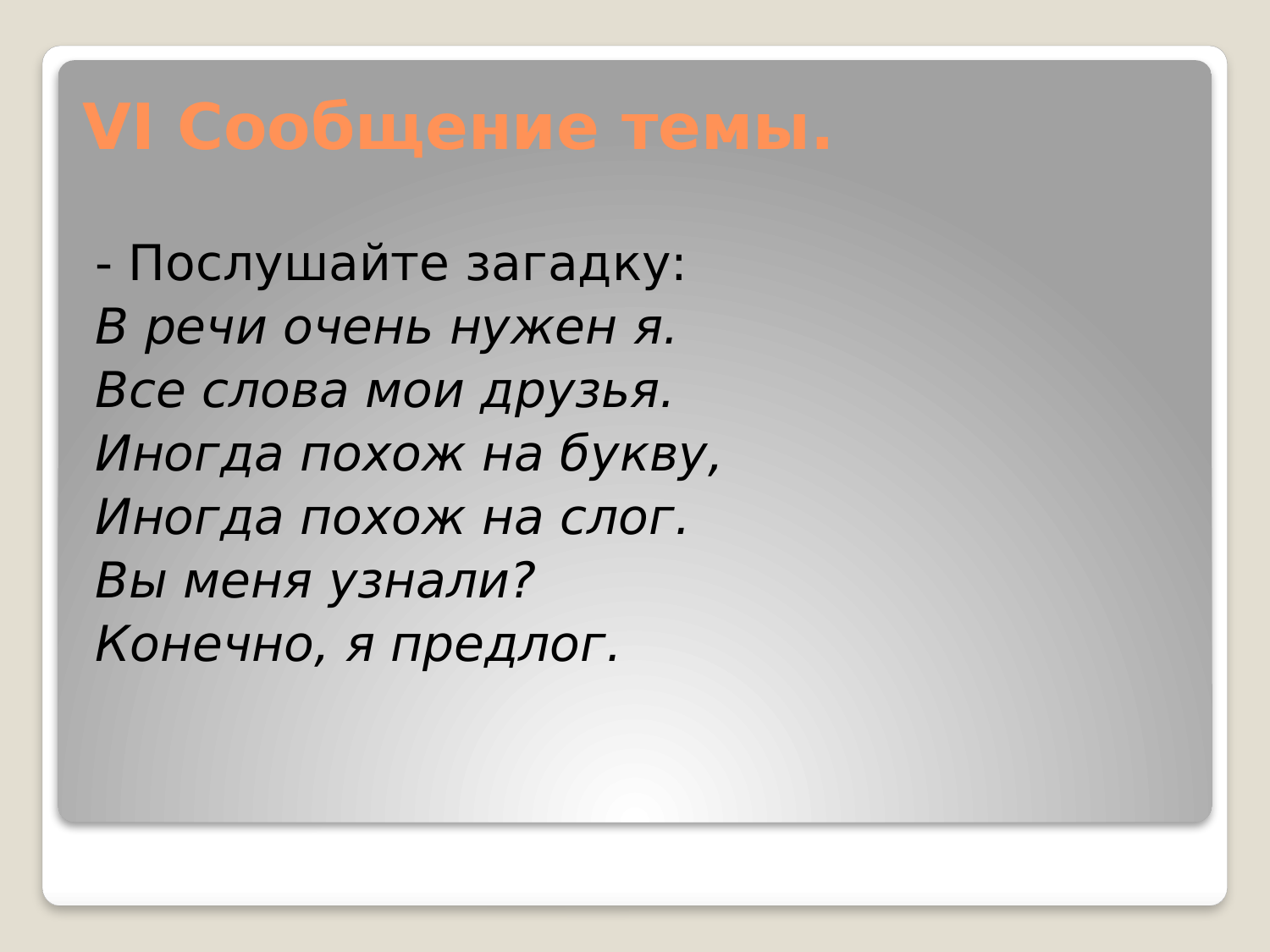

# VI Сообщение темы.
- Послушайте загадку:
В речи очень нужен я.
Все слова мои друзья.
Иногда похож на букву,
Иногда похож на слог.
Вы меня узнали?
Конечно, я предлог.